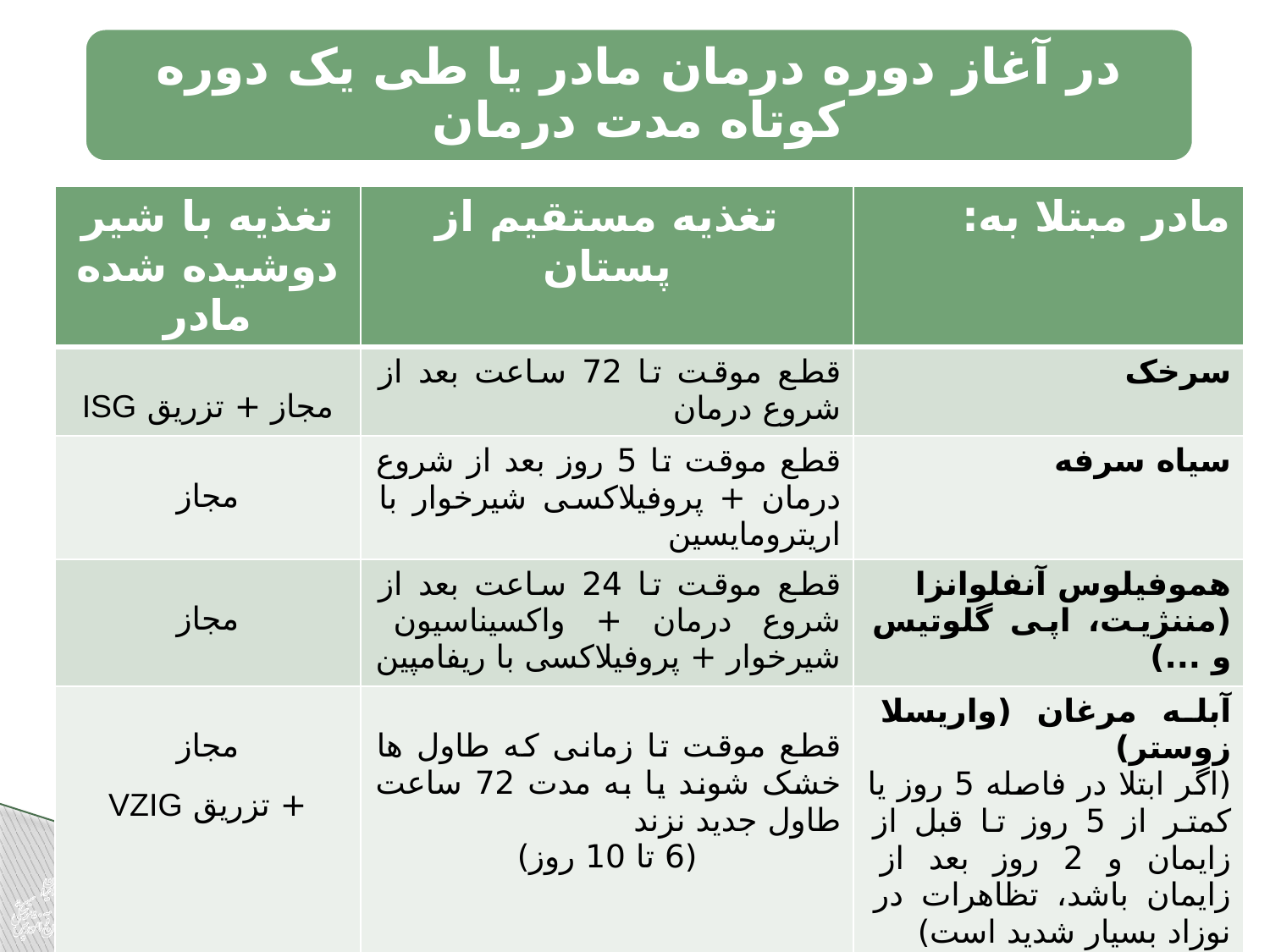

در آغاز دوره درمان مادر یا طی یک دوره کوتاه مدت درمان
| تغذیه با شیر دوشیده شده مادر | تغذیه مستقیم از پستان | مادر مبتلا به: |
| --- | --- | --- |
| مجاز + تزریق ISG | قطع موقت تا 72 ساعت بعد از شروع درمان | سرخک |
| مجاز | قطع موقت تا 5 روز بعد از شروع درمان + پروفیلاکسی شیرخوار با اریترومایسین | سیاه سرفه |
| مجاز | قطع موقت تا 24 ساعت بعد از شروع درمان + واکسیناسیون شیرخوار + پروفیلاکسی با ریفامپین | هموفیلوس آنفلوانزا (مننژیت، اپی گلوتیس و ...) |
| مجاز + تزریق VZIG | قطع موقت تا زمانی که طاول ها خشک شوند یا به مدت 72 ساعت طاول جدید نزند (6 تا 10 روز) | آبله مرغان (واریسلا زوستر) (اگر ابتلا در فاصله 5 روز یا کمتر از 5 روز تا قبل از زایمان و 2 روز بعد از زایمان باشد، تظاهرات در نوزاد بسیار شدید است) |